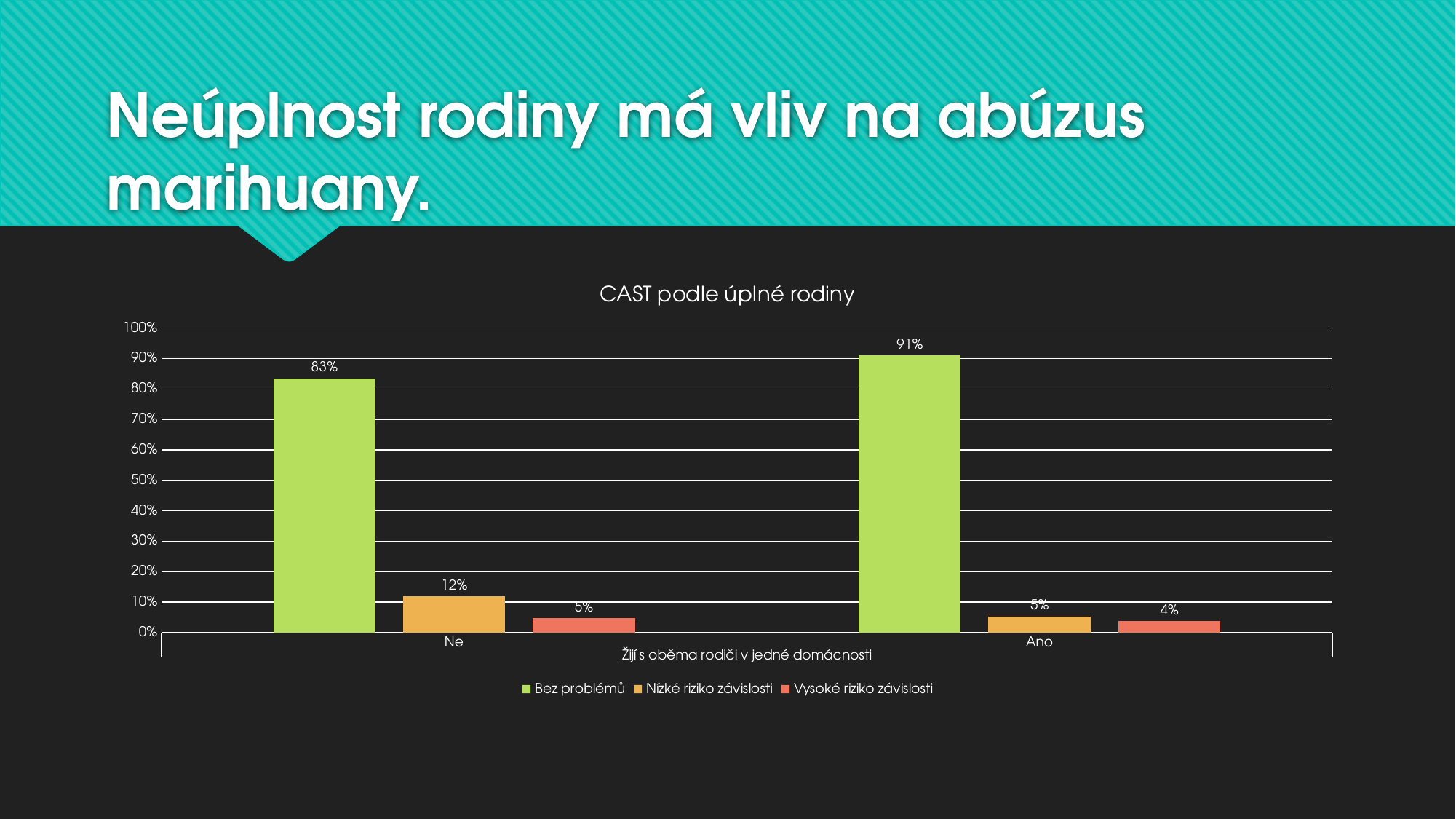

# Neúplnost rodiny má vliv na abúzus marihuany.

### Chart: CAST podle úplné rodiny

| Category | Bez problémů | Nízké riziko závislosti | Vysoké riziko závislosti |
|---|---|---|---|
| Ne | 0.834472621165842 | 0.118826418664893 | 0.0467009601692648 |
| Ano | 0.910033523115971 | 0.0528843076920296 | 0.0370821691919992 |